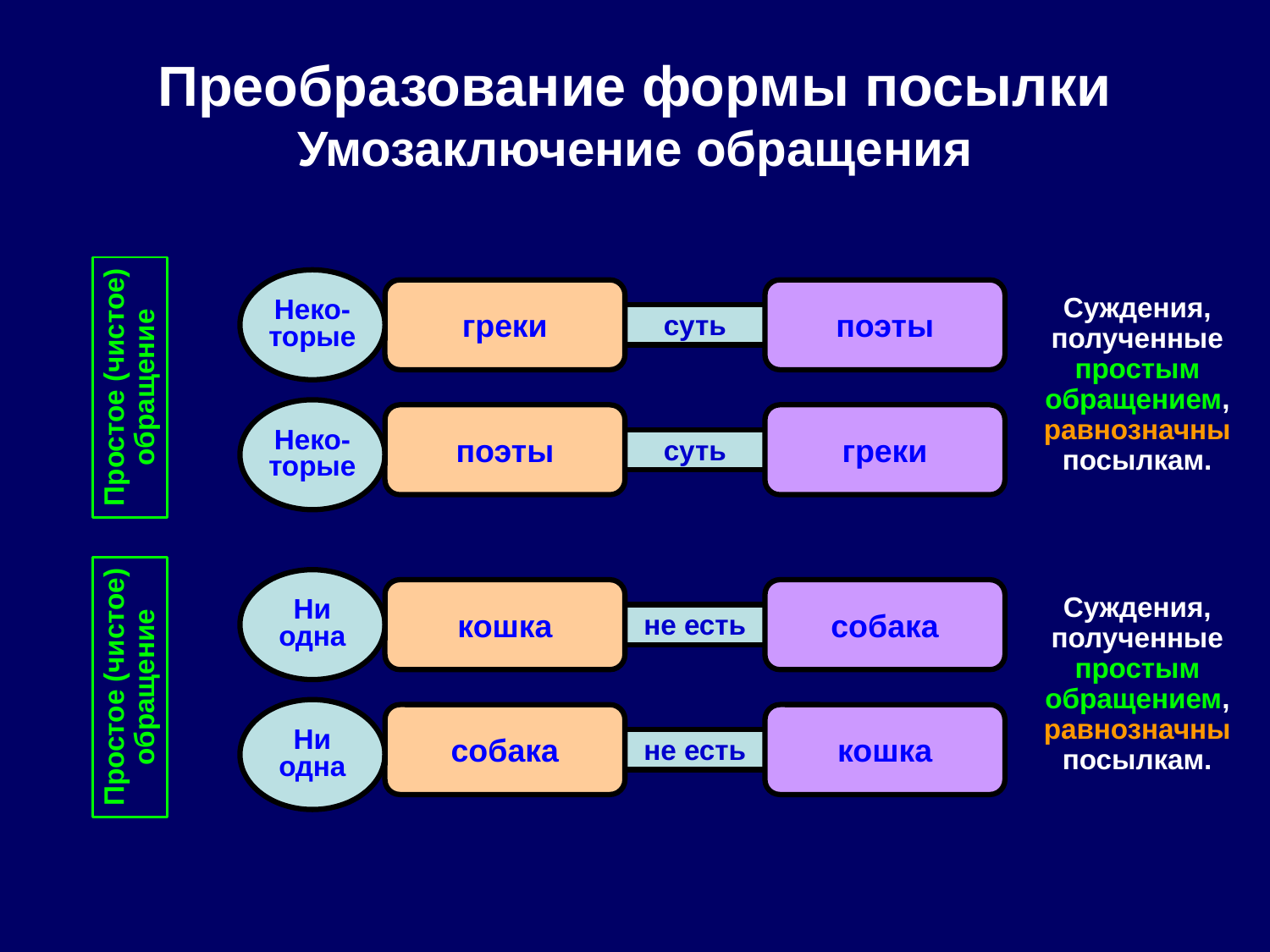

Преобразование формы посылки
Умозаключение обращения
Неко-торые
греки
поэты
Суждения, полученные простым обращением, равнозначны посылкам.
суть
Простое (чистое)
обращение
Неко-торые
поэты
греки
суть

Ни одна
кошка
собака
Суждения, полученные простым обращением, равнозначны посылкам.
не есть
Простое (чистое)
обращение
Ни одна
собака
кошка
не есть